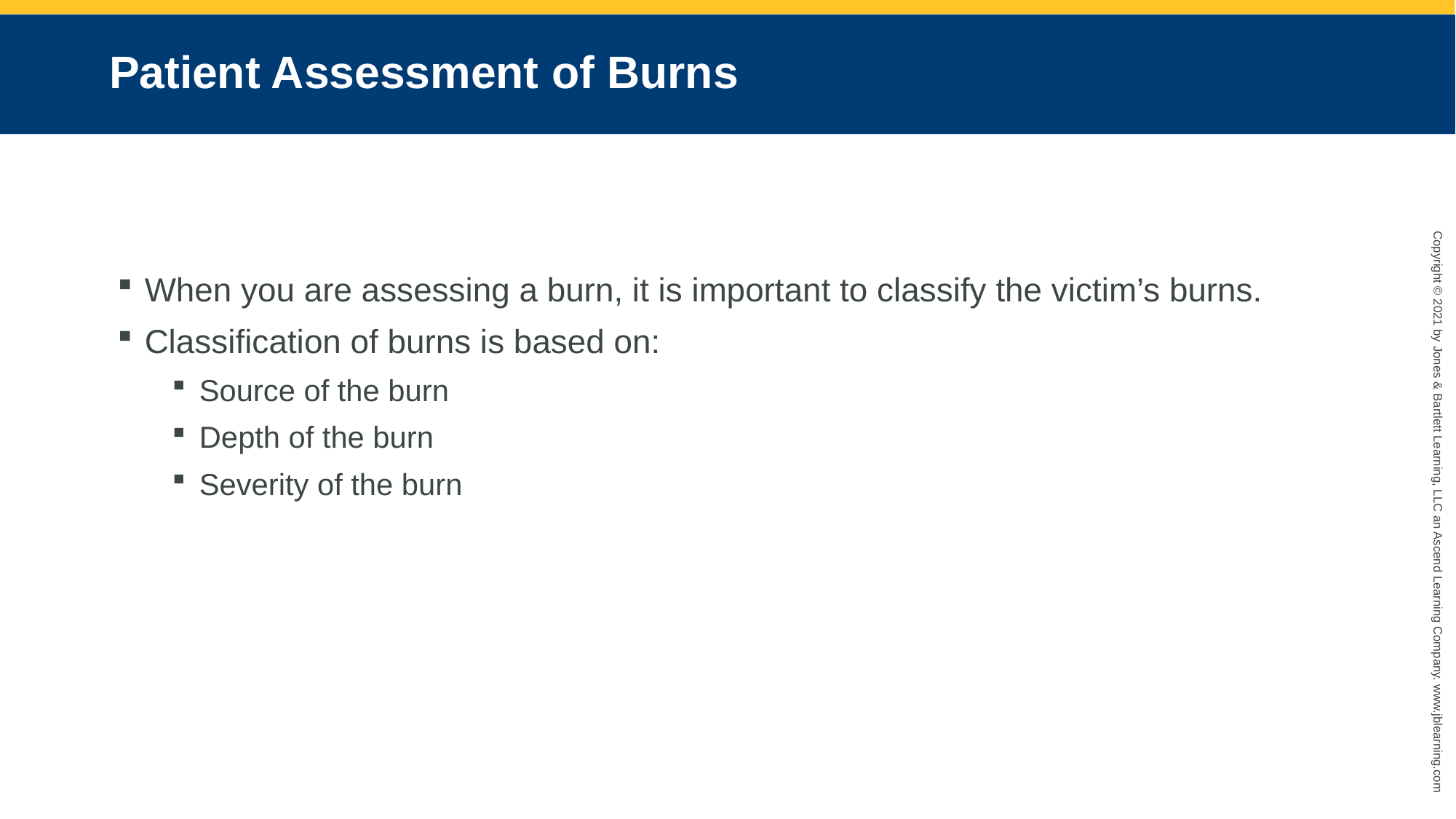

# Patient Assessment of Burns
When you are assessing a burn, it is important to classify the victim’s burns.
Classification of burns is based on:
Source of the burn
Depth of the burn
Severity of the burn